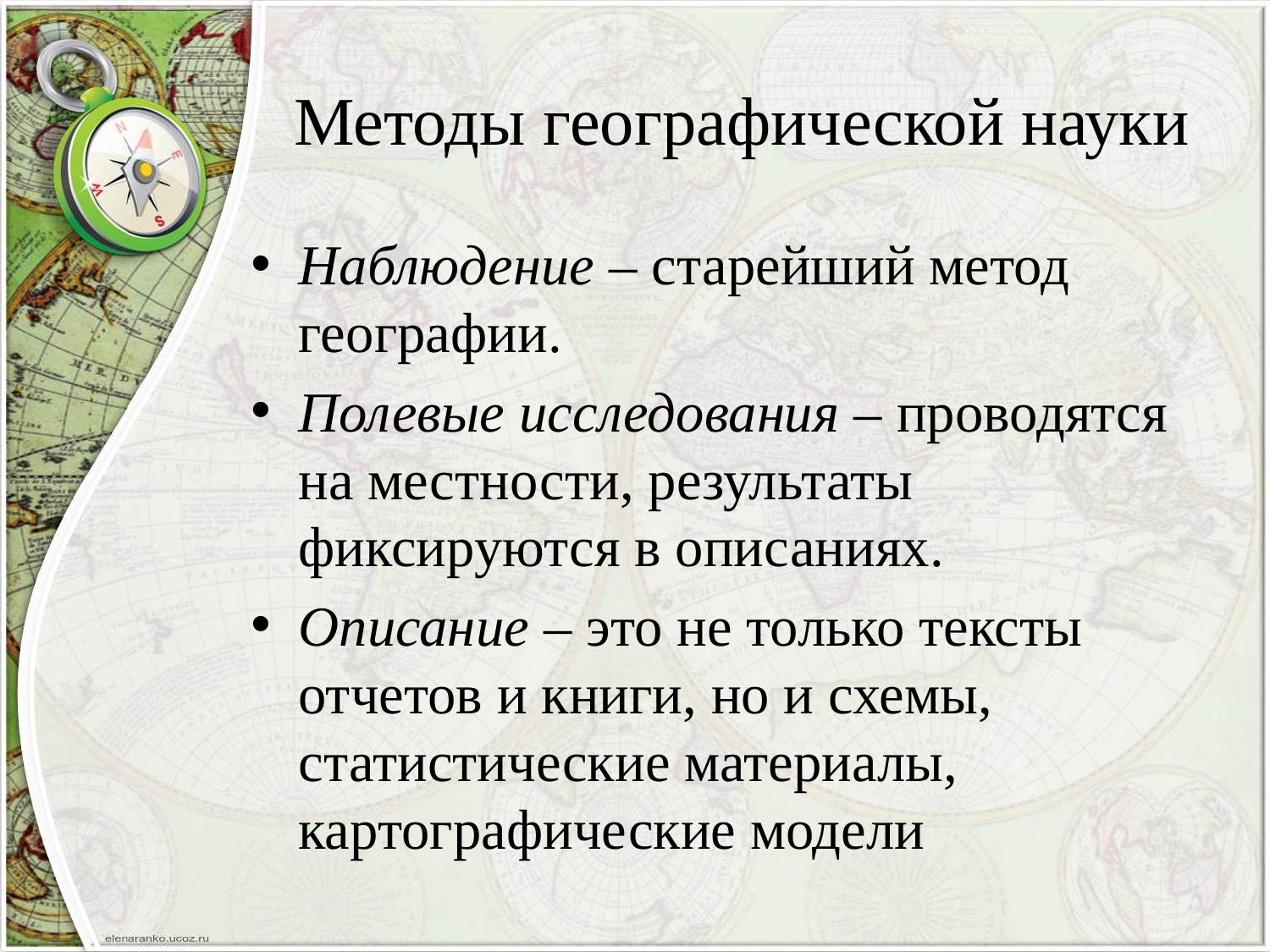

# Методы географической науки
Наблюдение – старейший метод географии.
Полевые исследования – проводятся на местности, результаты фиксируются в описаниях.
Описание – это не только тексты отчетов и книги, но и схемы, статистические материалы, картографические модели